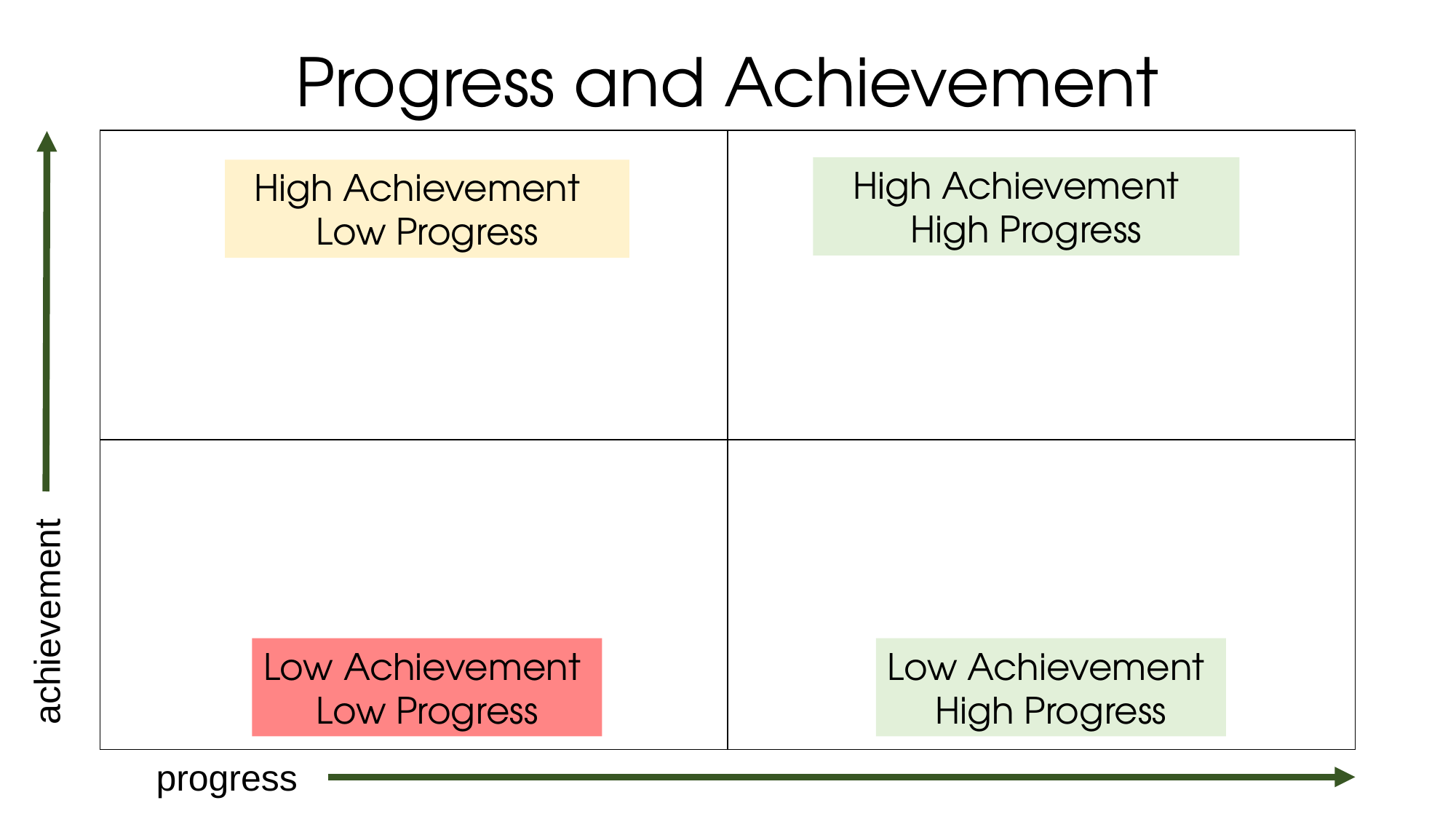

# Progress and Achievement
|  |  |
| --- | --- |
|  |  |
High Achievement
High Progress
High Achievement
Low Progress
achievement
Low Achievement
High Progress
Low Achievement
Low Progress
progress